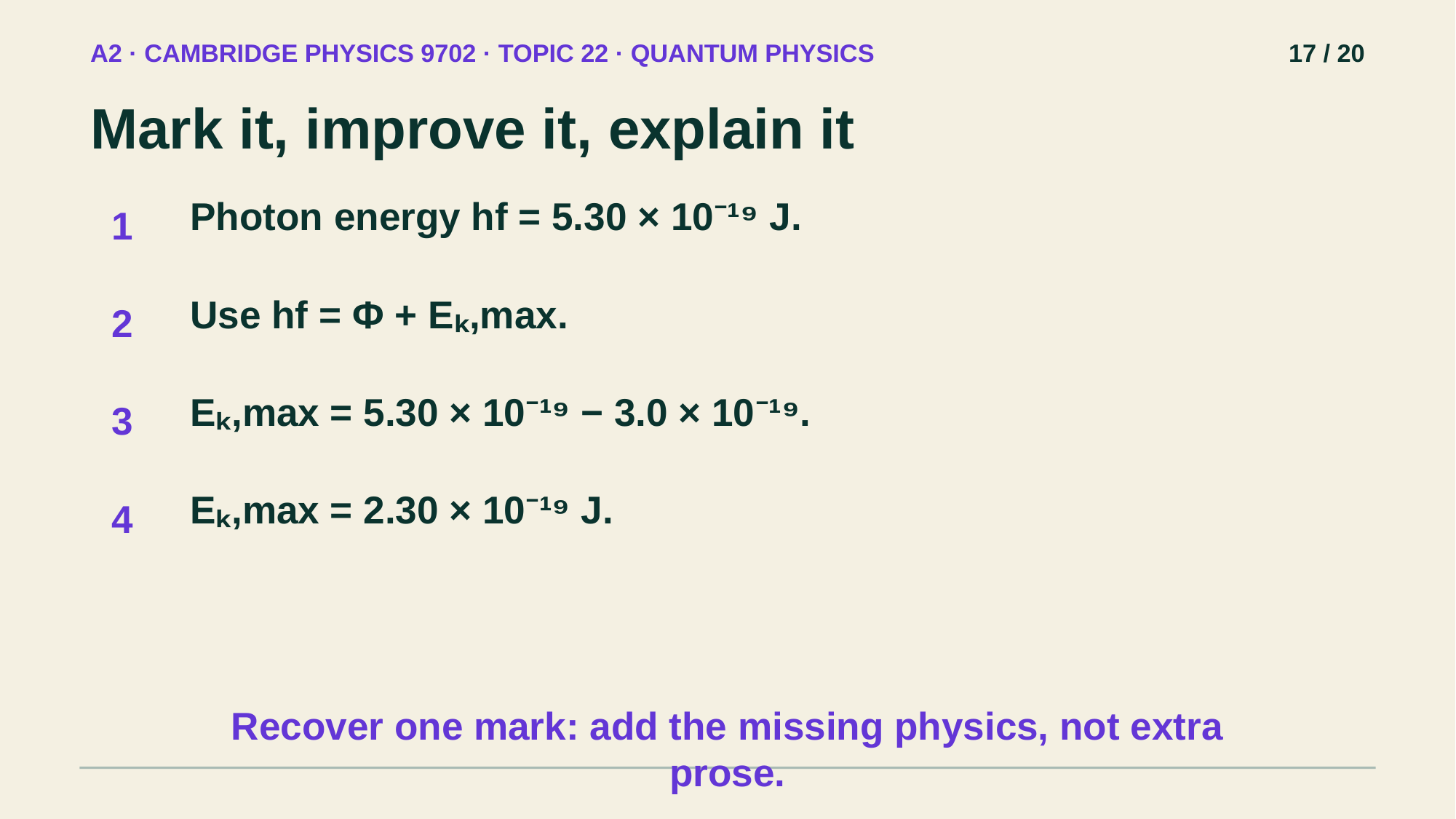

A2 · CAMBRIDGE PHYSICS 9702 · TOPIC 22 · QUANTUM PHYSICS
17 / 20
Mark it, improve it, explain it
Photon energy hf = 5.30 × 10⁻¹⁹ J.
1
Use hf = Φ + Eₖ,max.
2
Eₖ,max = 5.30 × 10⁻¹⁹ − 3.0 × 10⁻¹⁹.
3
Eₖ,max = 2.30 × 10⁻¹⁹ J.
4
Recover one mark: add the missing physics, not extra prose.